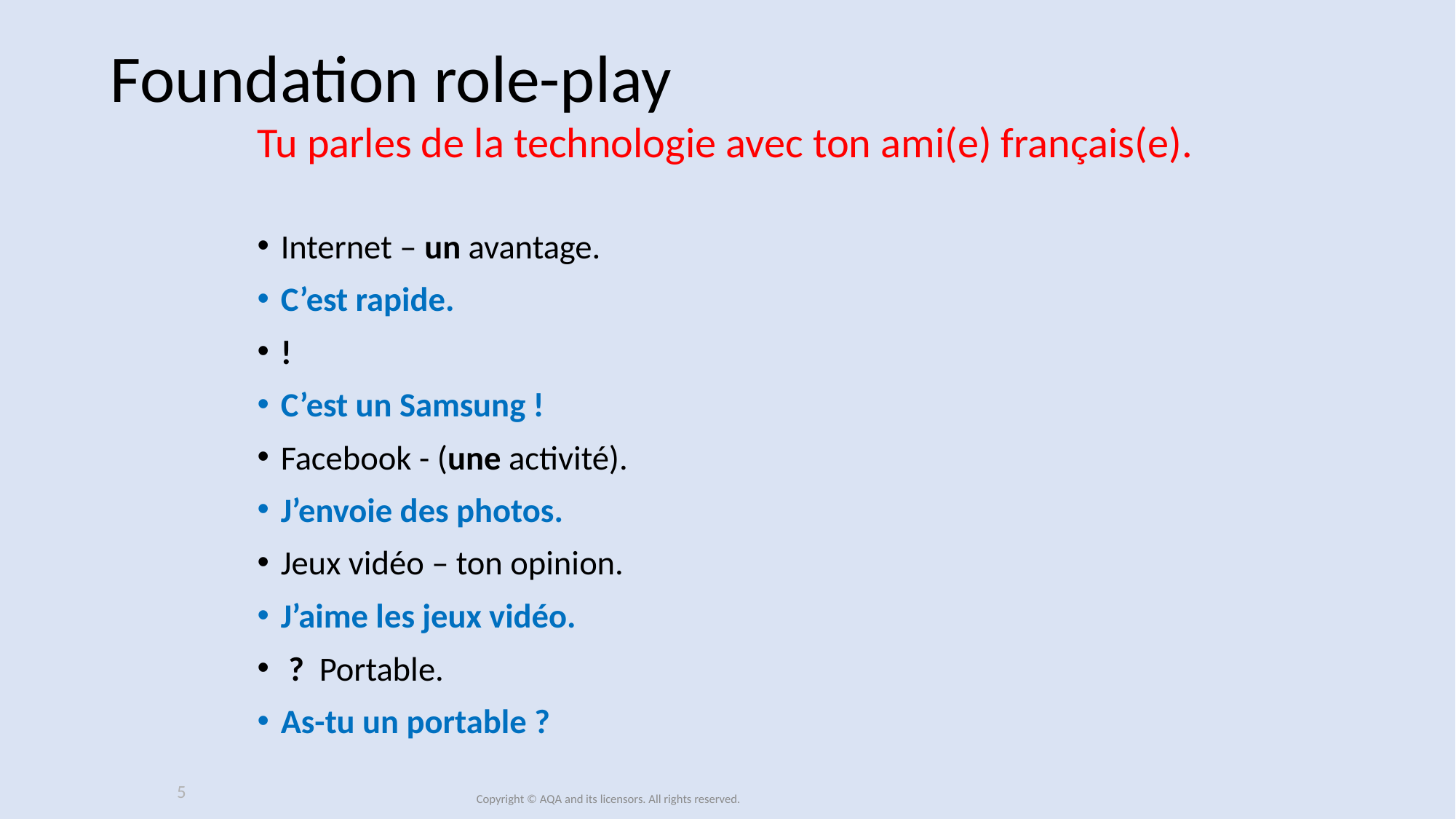

# Foundation role-play
Tu parles de la technologie avec ton ami(e) français(e).
Internet – un avantage.
C’est rapide.
!
C’est un Samsung !
Facebook - (une activité).
J’envoie des photos.
Jeux vidéo – ton opinion.
J’aime les jeux vidéo.
 ?  Portable.
As-tu un portable ?
5
Copyright © AQA and its licensors. All rights reserved.